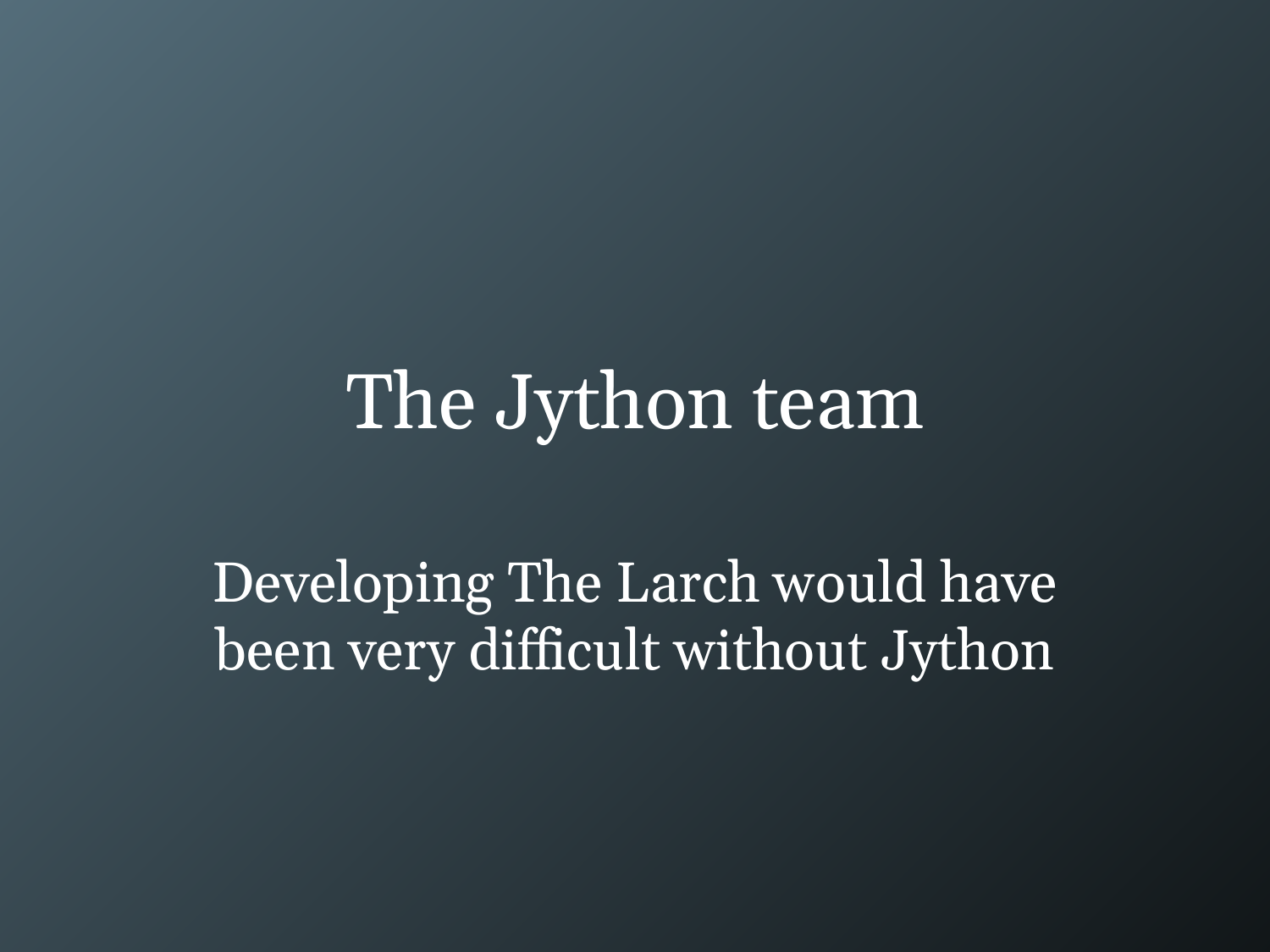

# The Jython team
Developing The Larch would have been very difficult without Jython